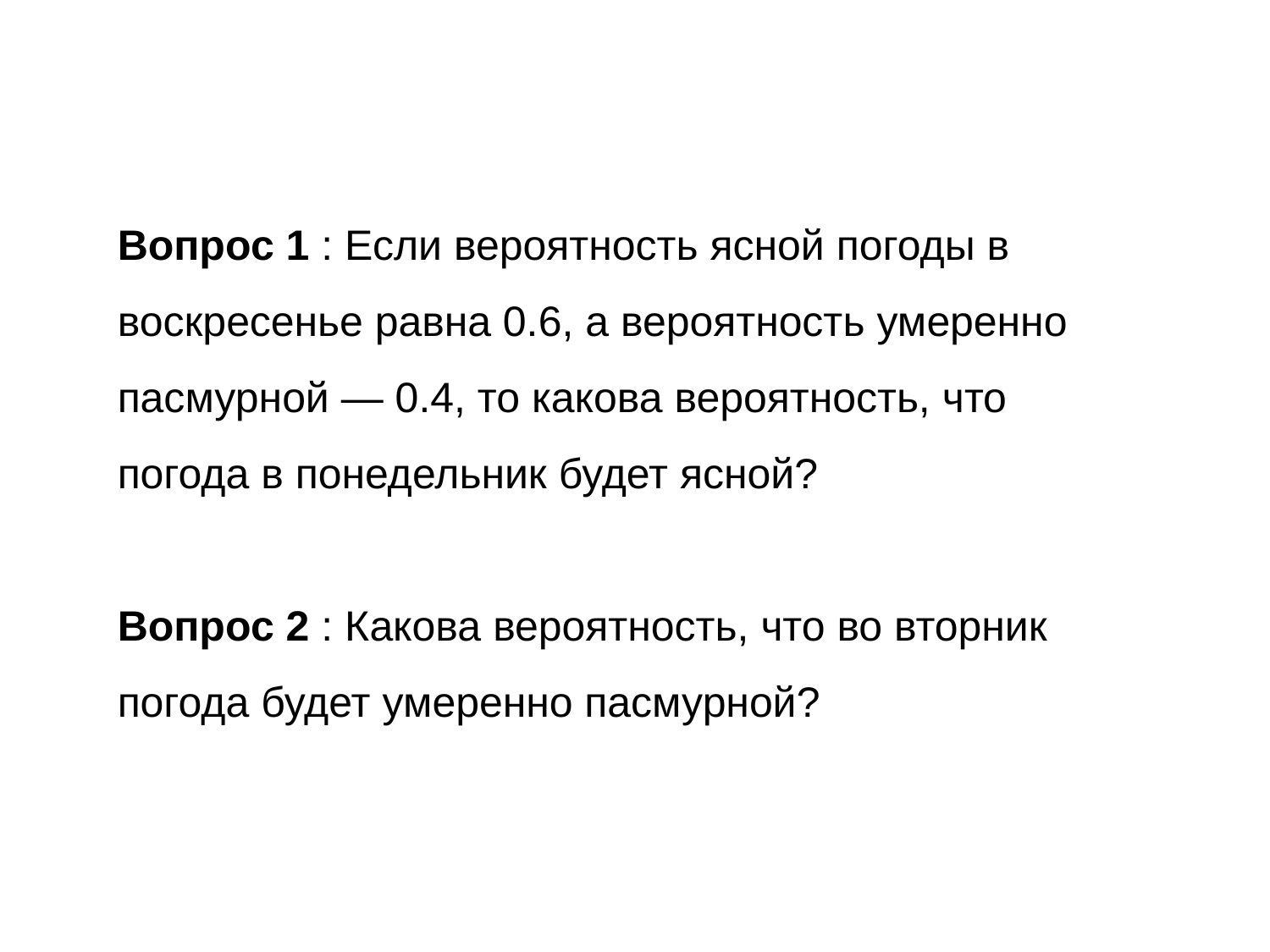

Вопрос 1 : Если вероятность ясной погоды в воскресенье равна 0.6, а вероятность умеренно пасмурной — 0.4, то какова вероятность, что погода в понедельник будет ясной?

Вопрос 2 : Какова вероятность, что во вторник погода будет умеренно пасмурной?